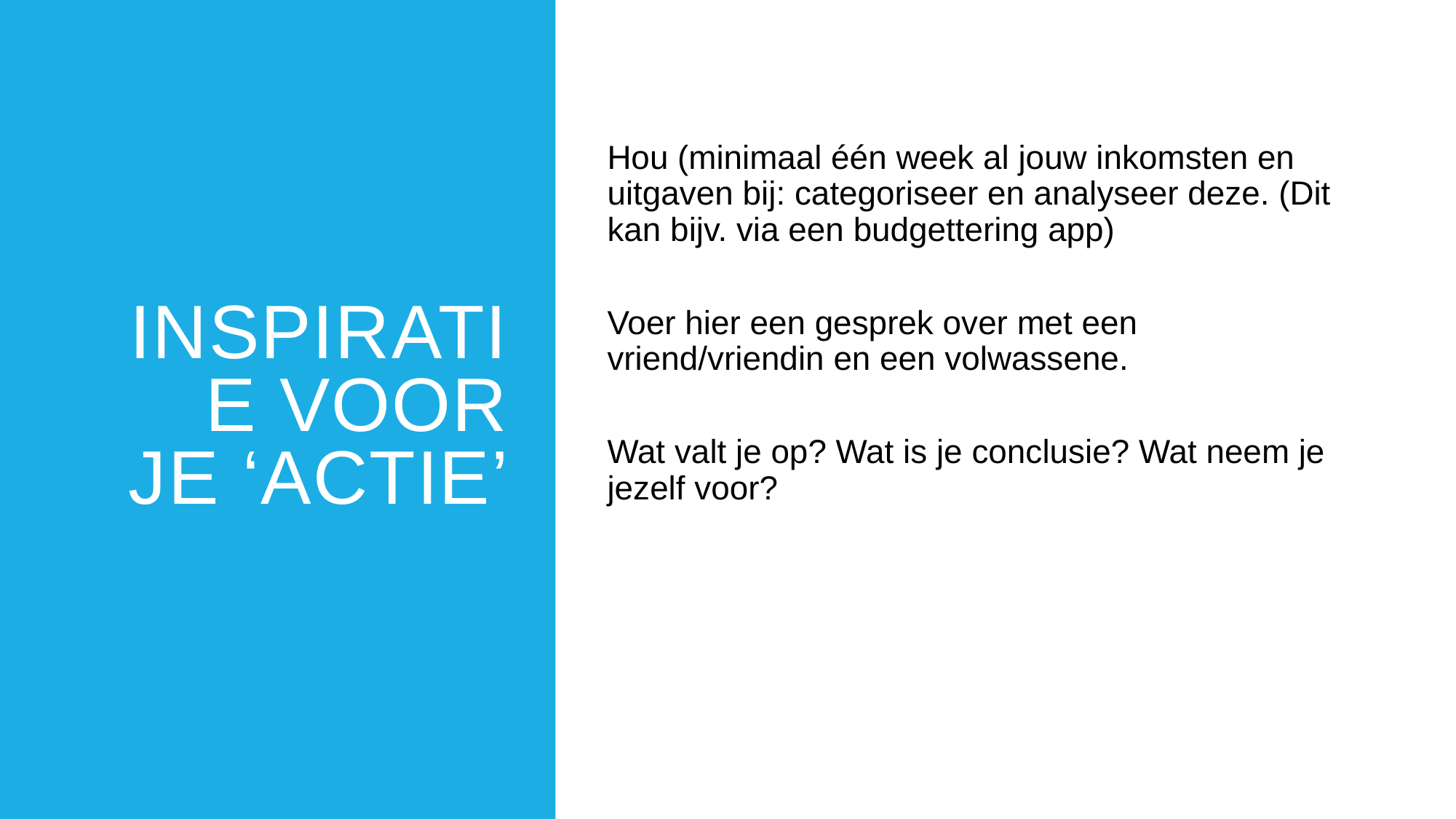

# Inspiratie voor je ‘actie’
Hou (minimaal één week al jouw inkomsten en uitgaven bij: categoriseer en analyseer deze. (Dit kan bijv. via een budgettering app)
Voer hier een gesprek over met een vriend/vriendin en een volwassene.
Wat valt je op? Wat is je conclusie? Wat neem je jezelf voor?